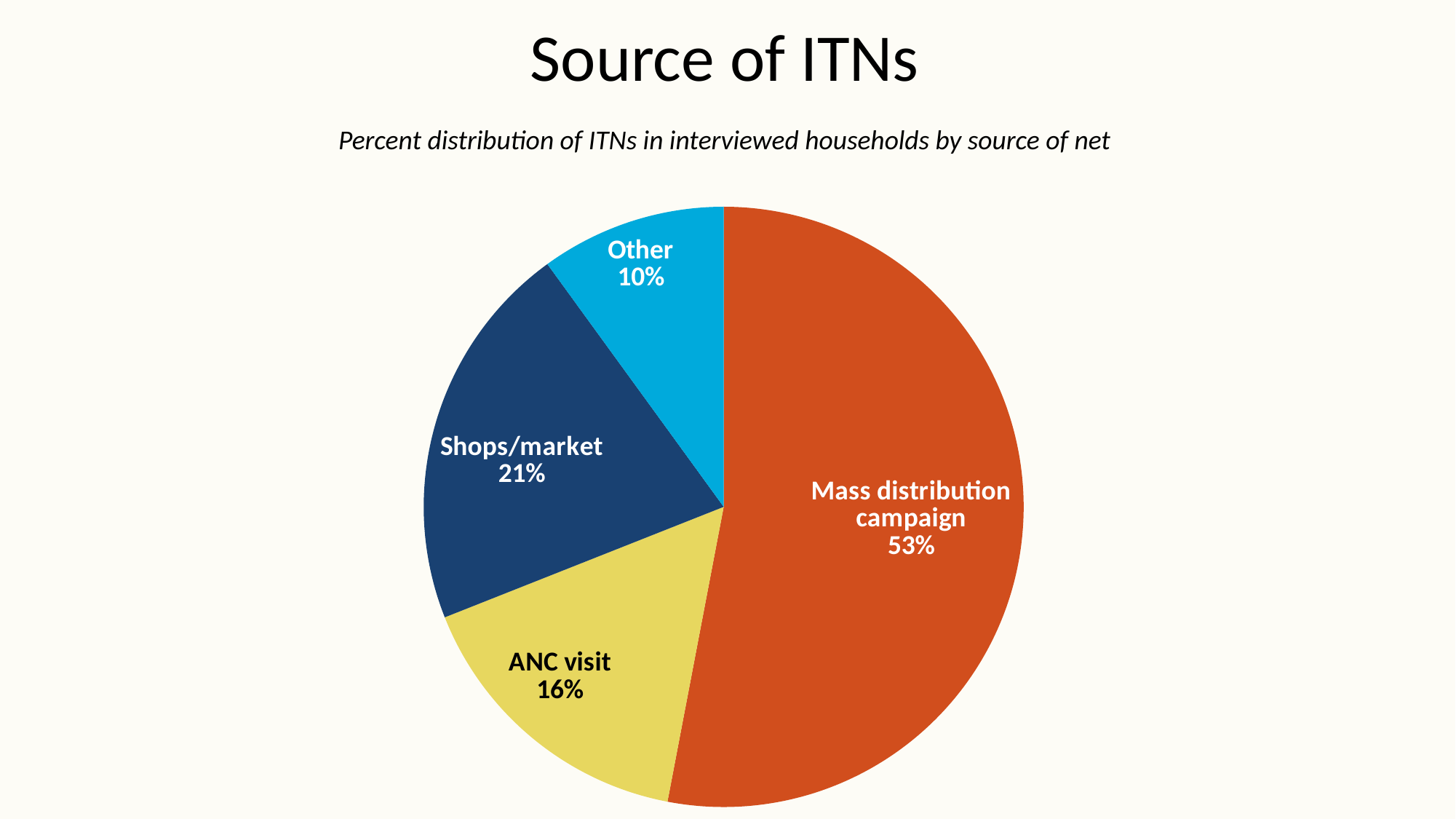

# Source of ITNs
Percent distribution of ITNs in interviewed households by source of net

### Chart

| Category | Series 1 |
|---|---|
| Mass distribution campaign | 53.0 |
| ANC visit | 16.0 |
| Shops/market | 21.0 |
| Other | 10.0 |